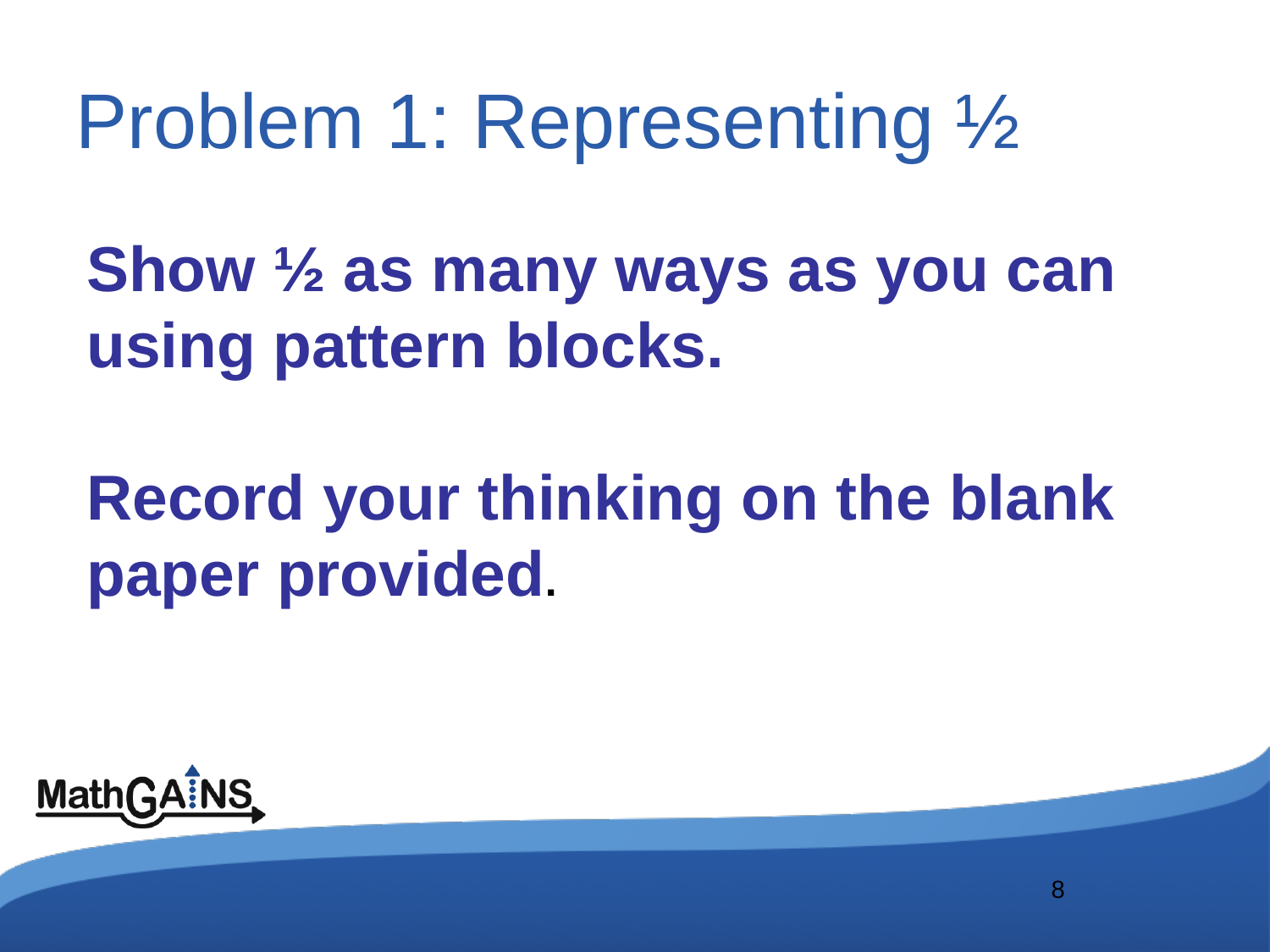

# Problem 1: Representing ½
Show ½ as many ways as you can using pattern blocks.

Record your thinking on the blank paper provided.
8